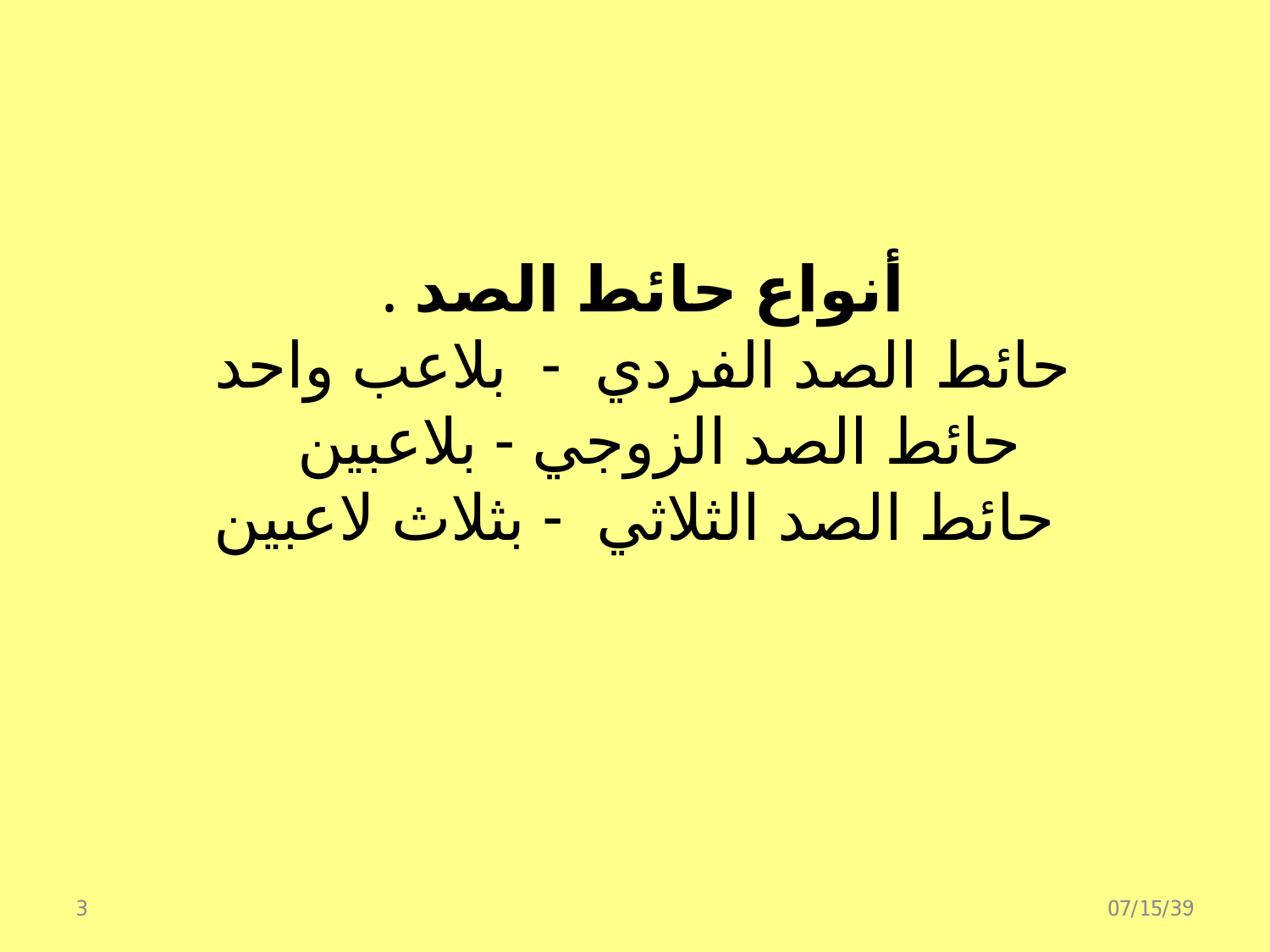

# أنواع حائط الصد . حائط الصد الفردي  -  بلاعب واحد حائط الصد الزوجي - بلاعبين حائط الصد الثلاثي  - بثلاث لاعبين
3
07/15/39